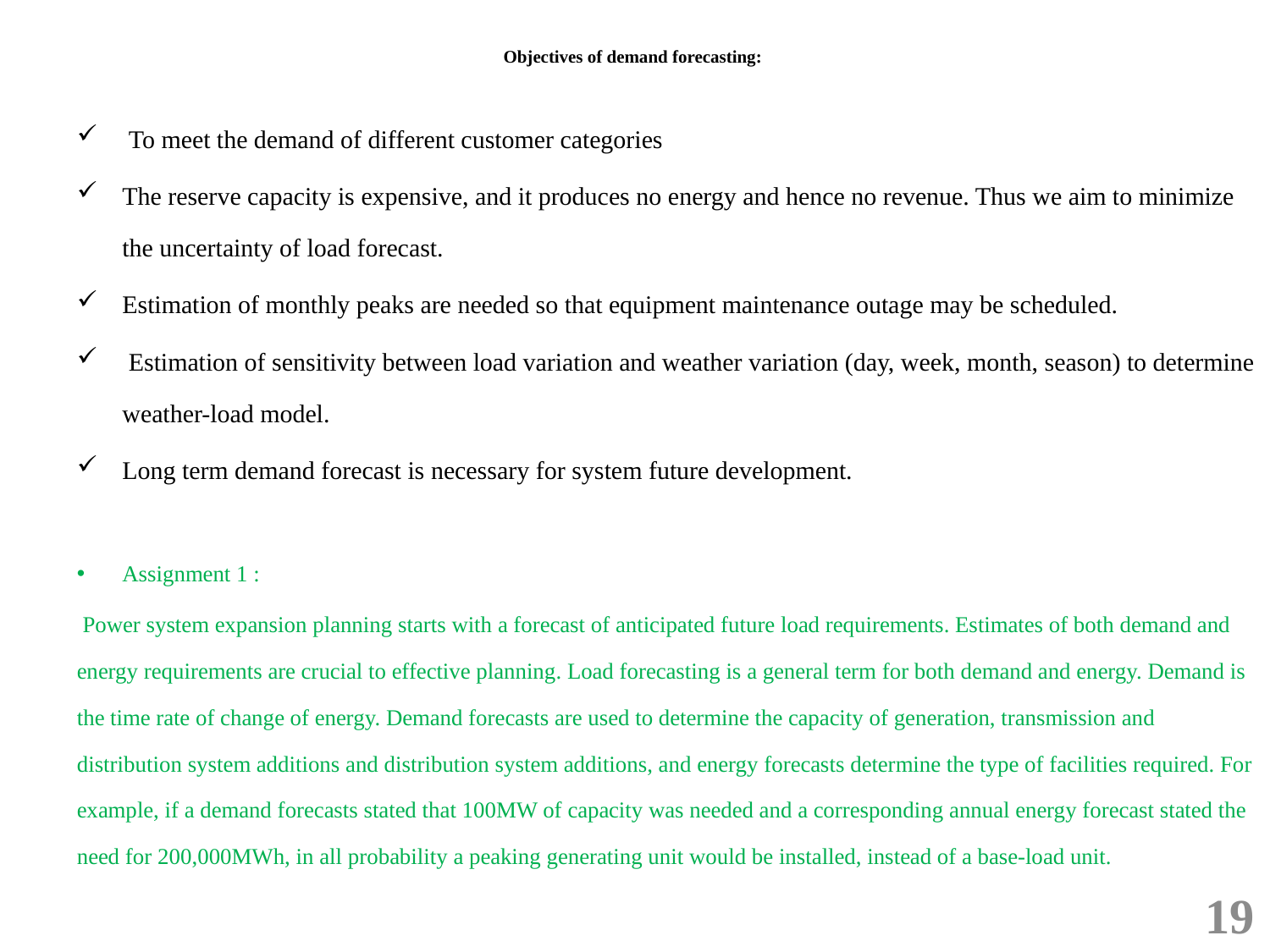

# Objectives of demand forecasting:
 To meet the demand of different customer categories
The reserve capacity is expensive, and it produces no energy and hence no revenue. Thus we aim to minimize the uncertainty of load forecast.
Estimation of monthly peaks are needed so that equipment maintenance outage may be scheduled.
 Estimation of sensitivity between load variation and weather variation (day, week, month, season) to determine weather-load model.
Long term demand forecast is necessary for system future development.

Assignment 1 :
 Power system expansion planning starts with a forecast of anticipated future load requirements. Estimates of both demand and energy requirements are crucial to effective planning. Load forecasting is a general term for both demand and energy. Demand is the time rate of change of energy. Demand forecasts are used to determine the capacity of generation, transmission and distribution system additions and distribution system additions, and energy forecasts determine the type of facilities required. For example, if a demand forecasts stated that 100MW of capacity was needed and a corresponding annual energy forecast stated the need for 200,000MWh, in all probability a peaking generating unit would be installed, instead of a base-load unit.
19